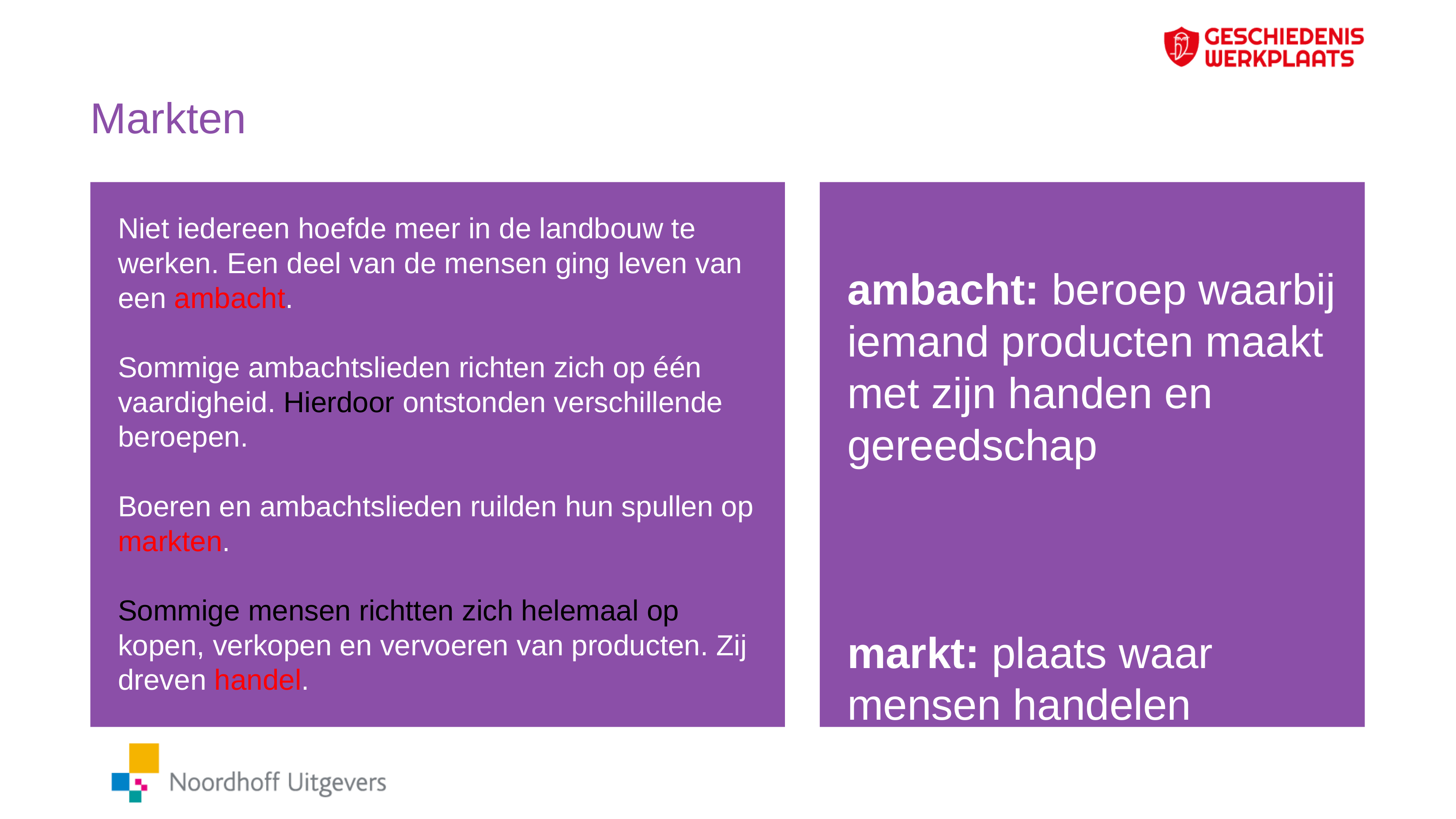

# Markten
Niet iedereen hoefde meer in de landbouw te werken. Een deel van de mensen ging leven van een ambacht.

Sommige ambachtslieden richten zich op één vaardigheid. Hierdoor ontstonden verschillende beroepen.

Boeren en ambachtslieden ruilden hun spullen op markten.

Sommige mensen richtten zich helemaal op kopen, verkopen en vervoeren van producten. Zij dreven handel.

ambacht: beroep waarbij iemand producten maakt met zijn handen en gereedschap

markt: plaats waar mensen handelen

handel: kopen en verkopen